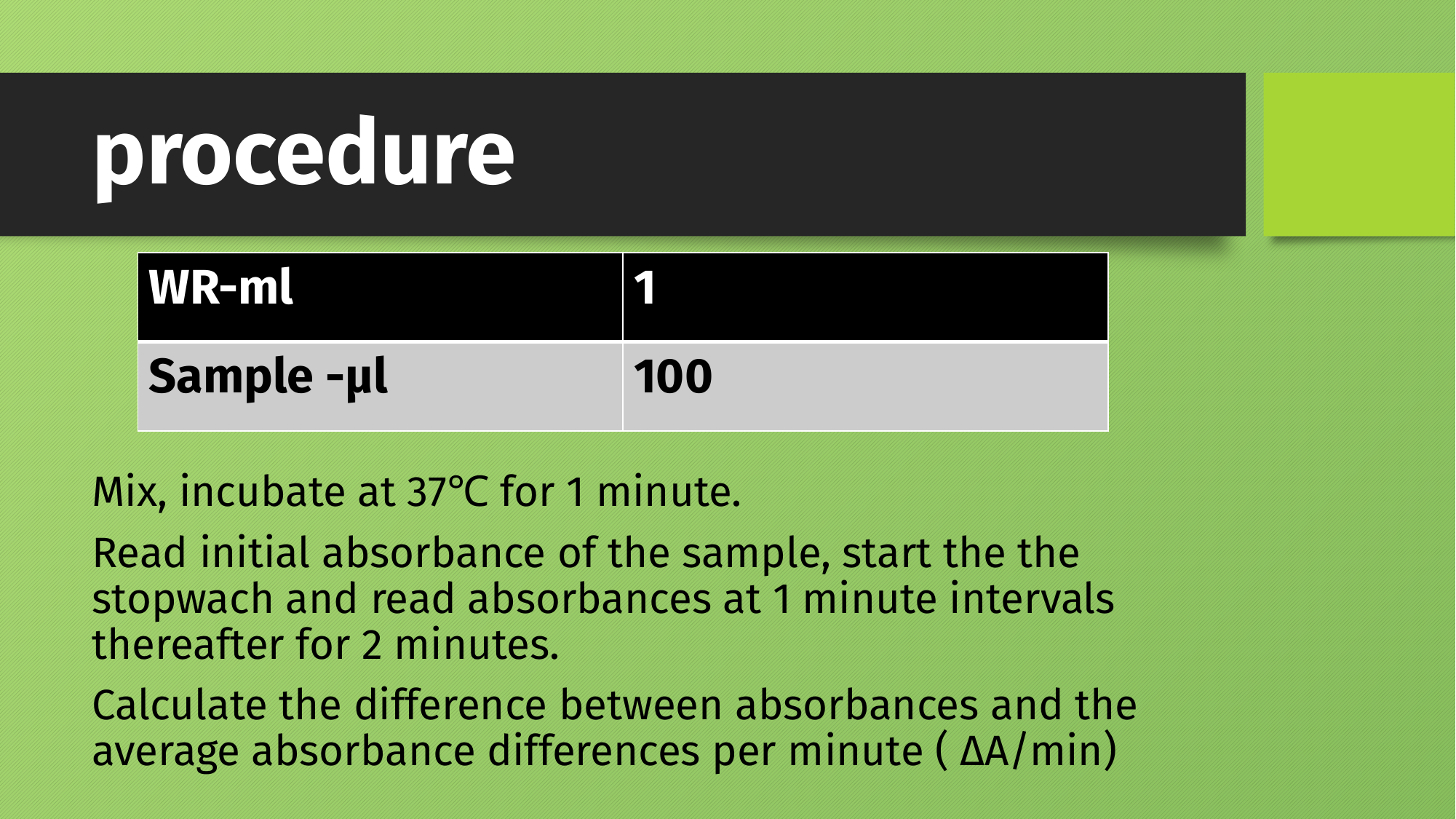

# procedure
| WR-ml | 1 |
| --- | --- |
| Sample -µl | 100 |
Mix, incubate at 37℃ for 1 minute.
Read initial absorbance of the sample, start the the stopwach and read absorbances at 1 minute intervals thereafter for 2 minutes.
Calculate the difference between absorbances and the average absorbance differences per minute ( ΔA/min)